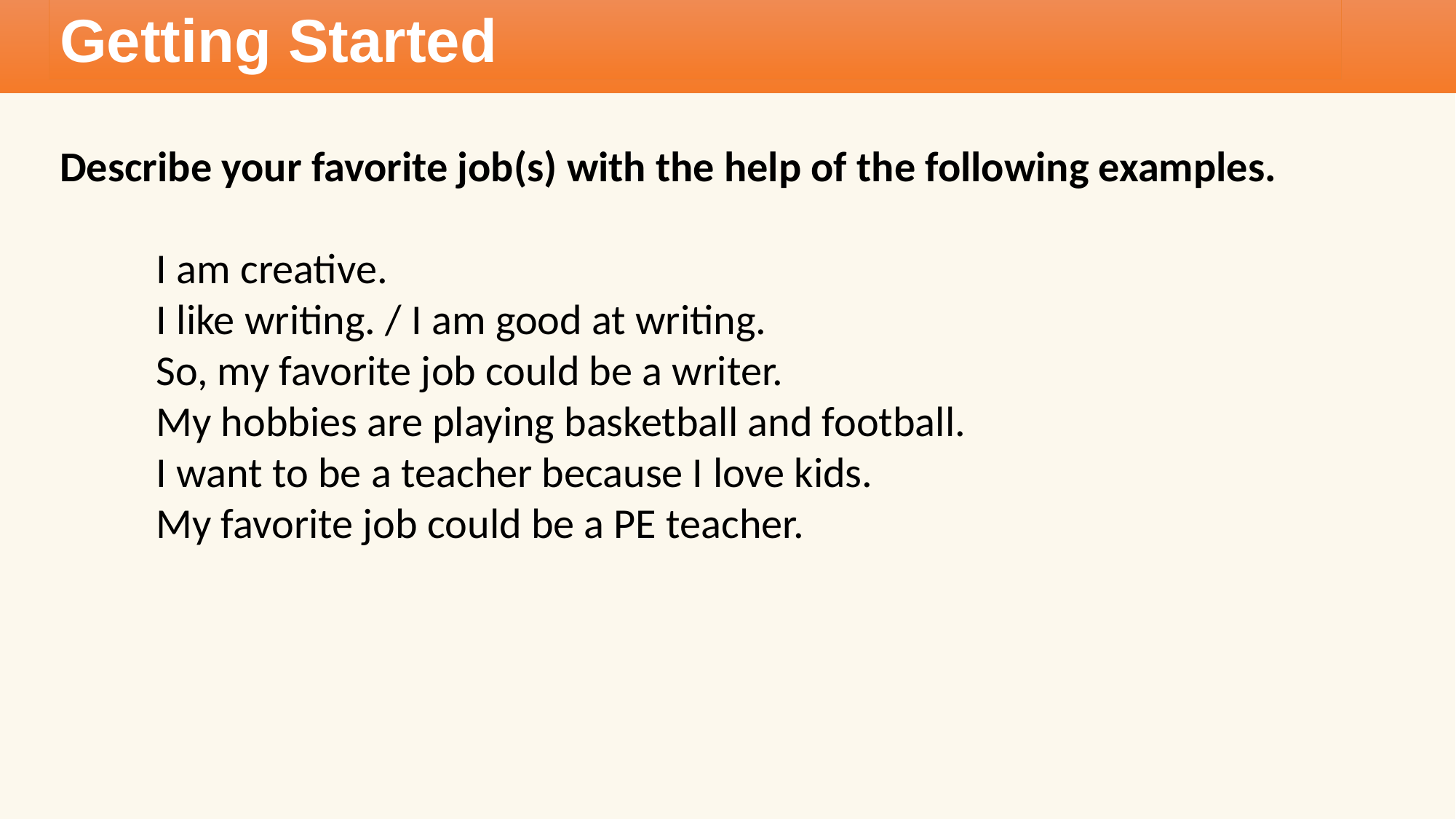

Getting Started
Describe your favorite job(s) with the help of the following examples.

          I am creative.
          I like writing. / I am good at writing.
          So, my favorite job could be a writer.
          My hobbies are playing basketball and football.
          I want to be a teacher because I love kids.
          My favorite job could be a PE teacher.